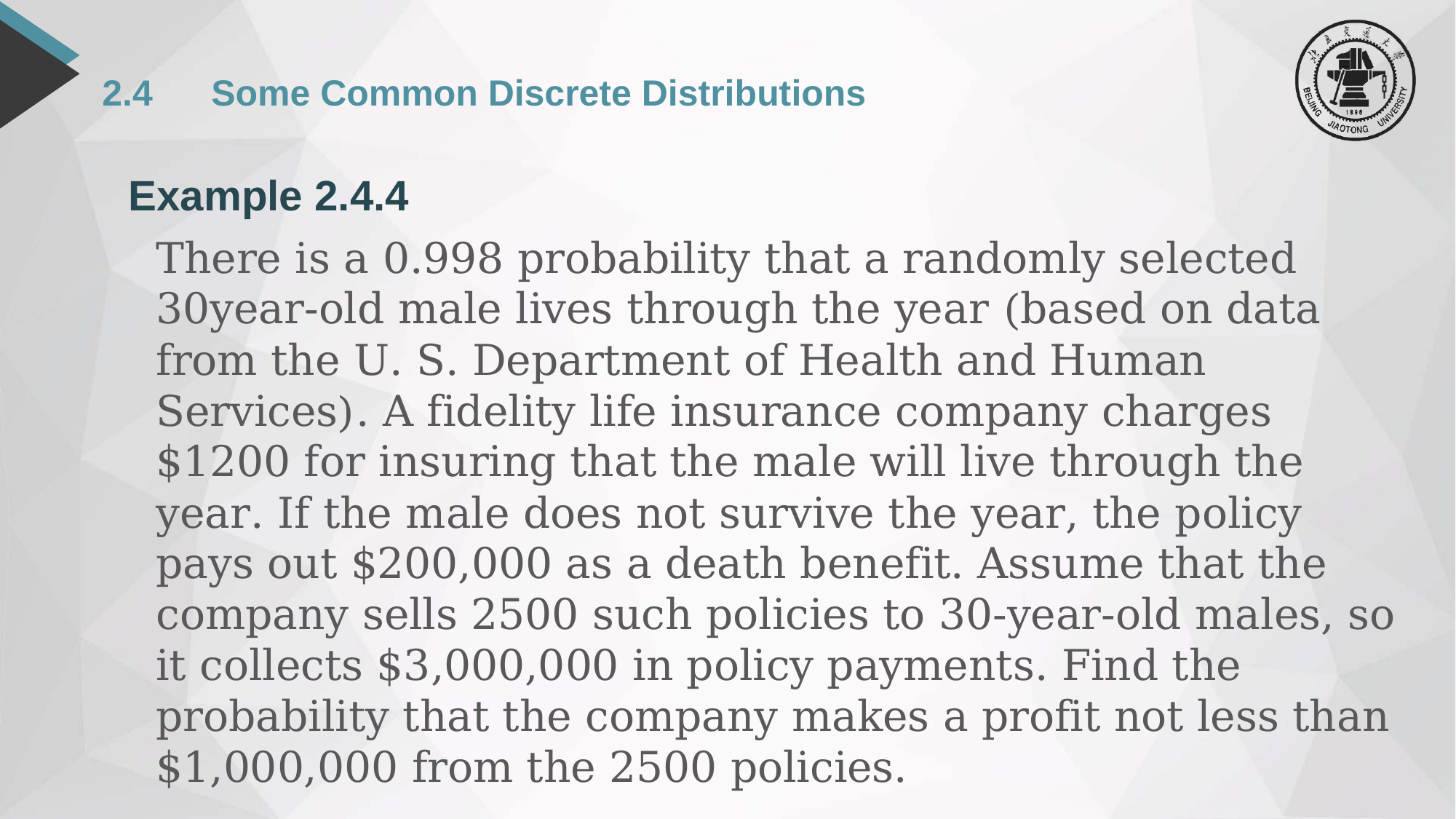

# 2.4 	Some Common Discrete Distributions
Example 2.4.4
There is a 0.998 probability that a randomly selected 30year-old male lives through the year (based on data from the U. S. Department of Health and Human Services). A fidelity life insurance company charges $1200 for insuring that the male will live through the year. If the male does not survive the year, the policy pays out $200,000 as a death benefit. Assume that the company sells 2500 such policies to 30-year-old males, so it collects $3,000,000 in policy payments. Find the probability that the company makes a profit not less than $1,000,000 from the 2500 policies.